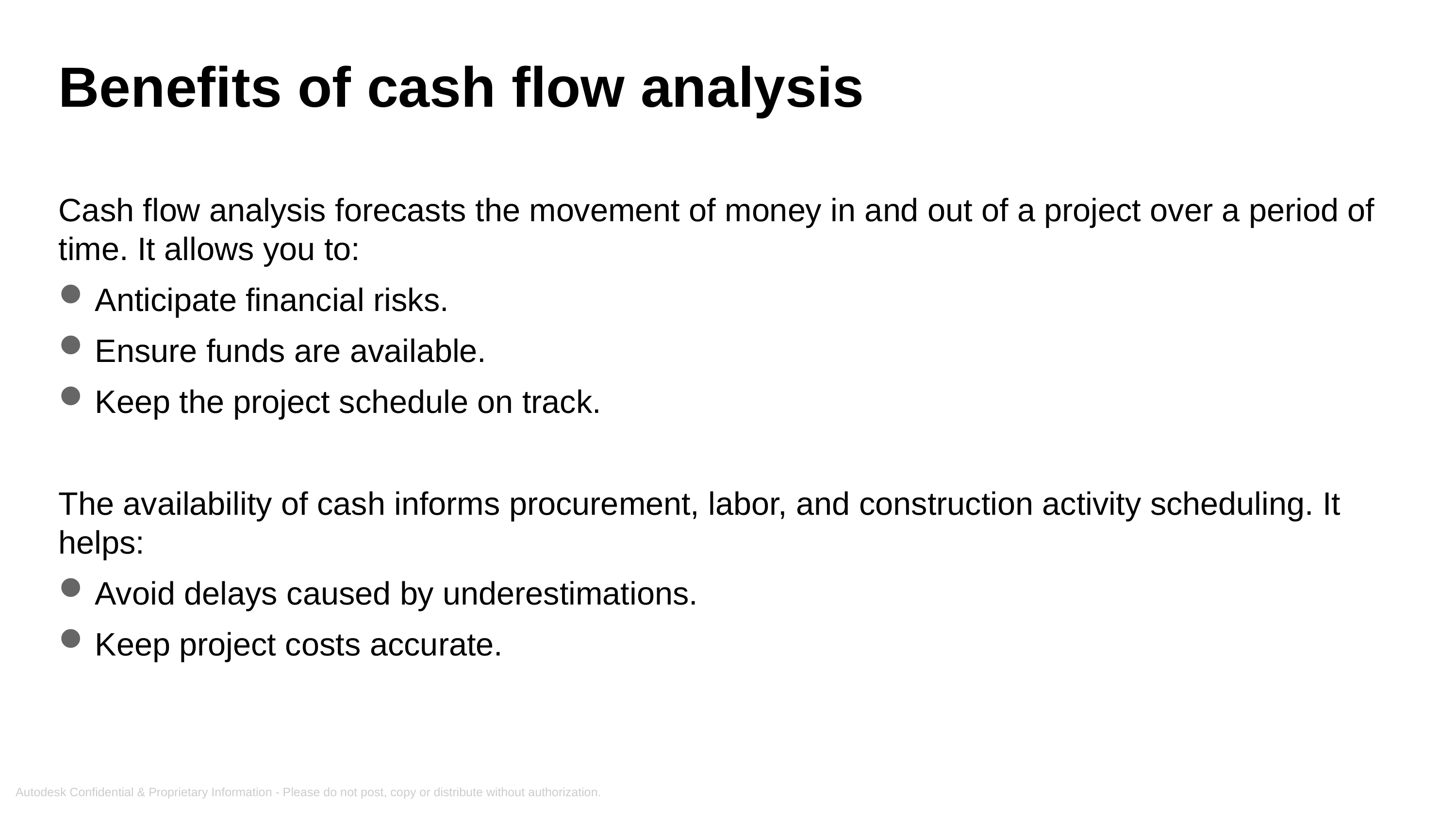

# Benefits of cash flow analysis
Cash flow analysis forecasts the movement of money in and out of a project over a period of time. It allows you to:
Anticipate financial risks.
Ensure funds are available.
Keep the project schedule on track.

The availability of cash informs procurement, labor, and construction activity scheduling. It helps:
Avoid delays caused by underestimations.
Keep project costs accurate.
Autodesk Confidential & Proprietary Information - Please do not post, copy or distribute without authorization.